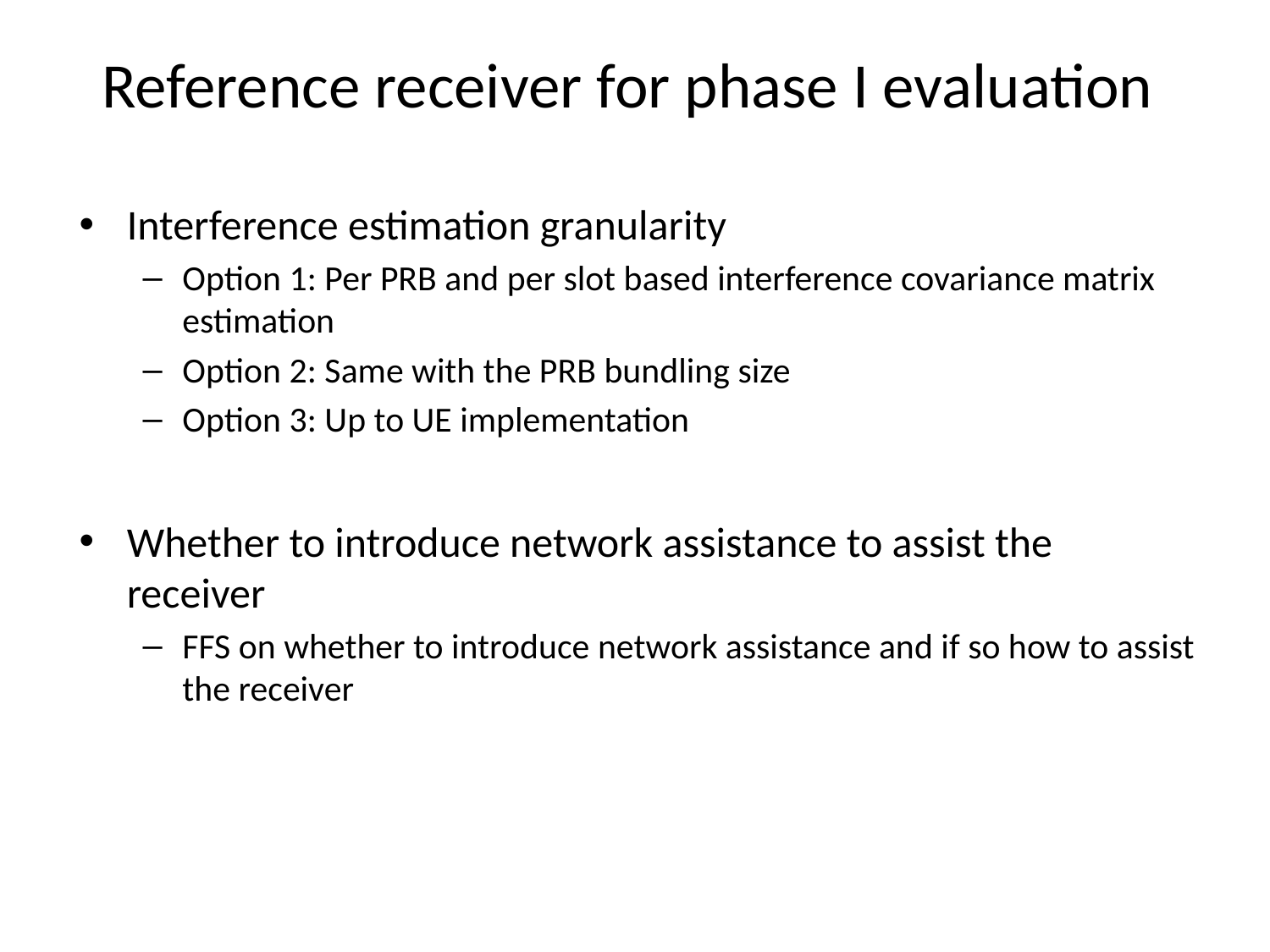

# Reference receiver for phase I evaluation
Interference estimation granularity
Option 1: Per PRB and per slot based interference covariance matrix estimation
Option 2: Same with the PRB bundling size
Option 3: Up to UE implementation

Whether to introduce network assistance to assist the receiver
FFS on whether to introduce network assistance and if so how to assist the receiver